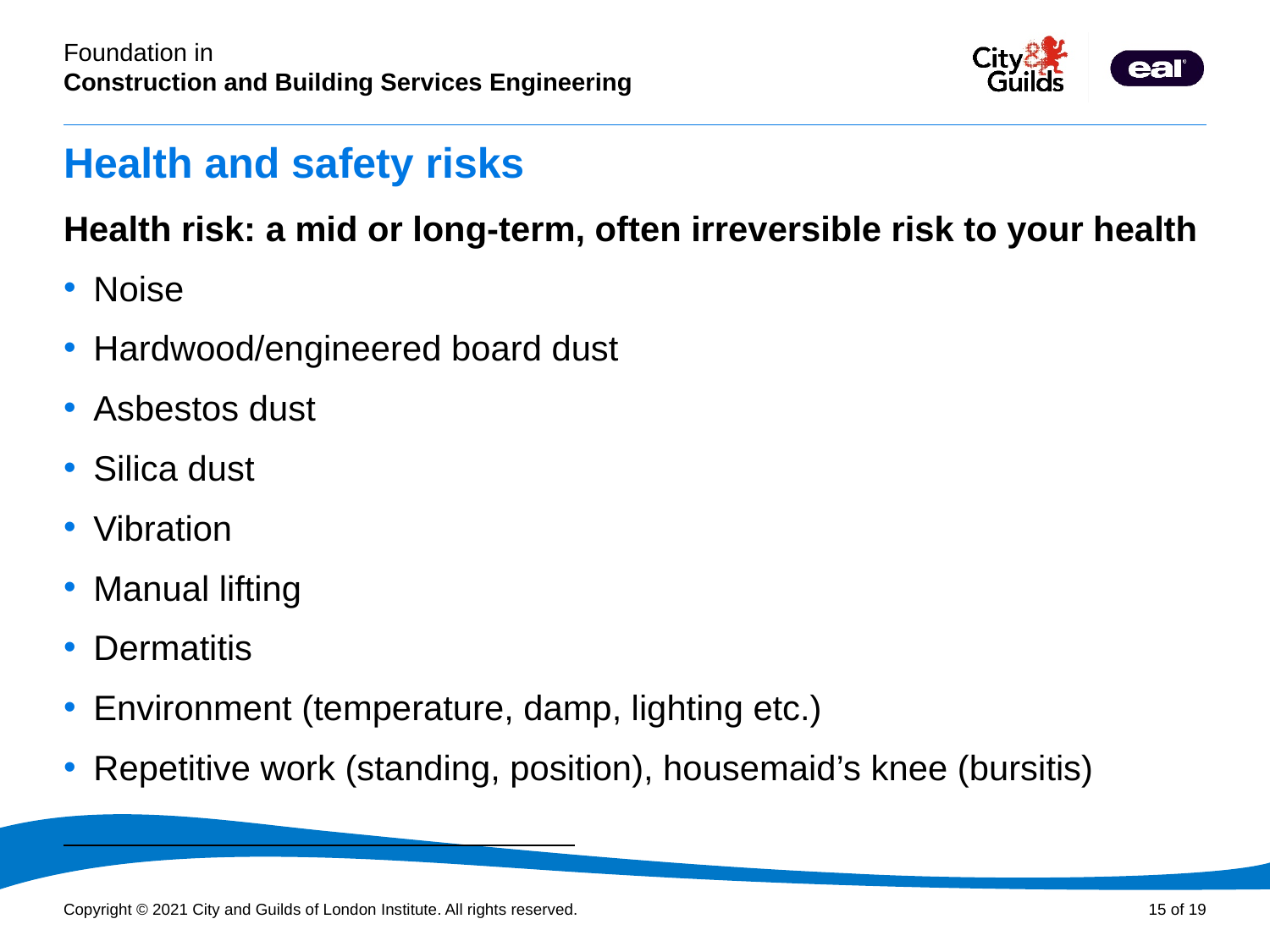

# Health and safety risks
Health risk: a mid or long-term, often irreversible risk to your health
Noise
Hardwood/engineered board dust
Asbestos dust
Silica dust
Vibration
Manual lifting
Dermatitis
Environment (temperature, damp, lighting etc.)
Repetitive work (standing, position), housemaid’s knee (bursitis)